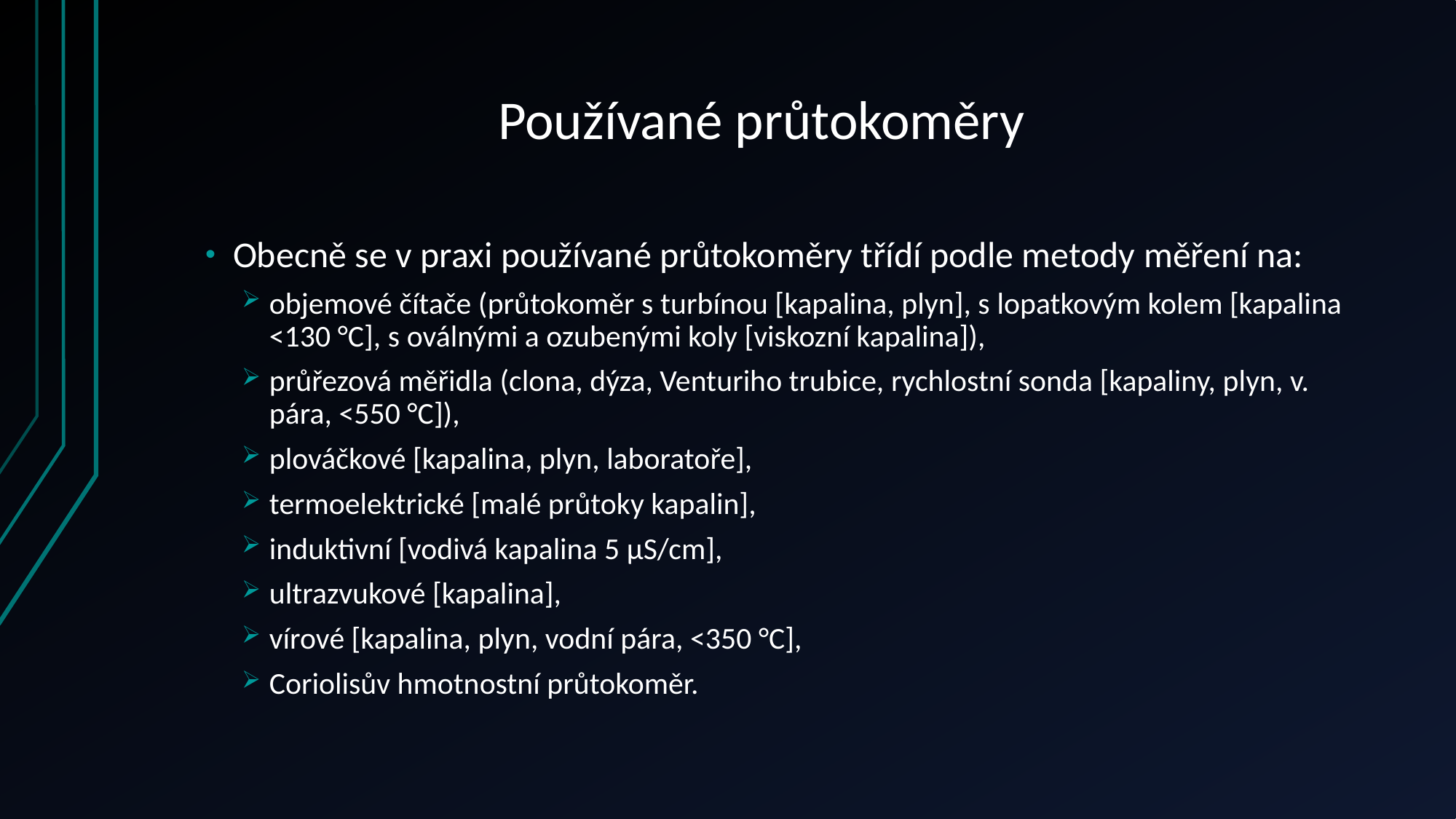

# Používané průtokoměry
Obecně se v praxi používané průtokoměry třídí podle metody měření na:
objemové čítače (průtokoměr s turbínou [kapalina, plyn], s lopatkovým kolem [kapalina <130 °C], s oválnými a ozubenými koly [viskozní kapalina]),
průřezová měřidla (clona, dýza, Venturiho trubice, rychlostní sonda [kapaliny, plyn, v. pára, <550 °C]),
plováčkové [kapalina, plyn, laboratoře],
termoelektrické [malé průtoky kapalin],
induktivní [vodivá kapalina 5 μS/cm],
ultrazvukové [kapalina],
vírové [kapalina, plyn, vodní pára, <350 °C],
Coriolisův hmotnostní průtokoměr.